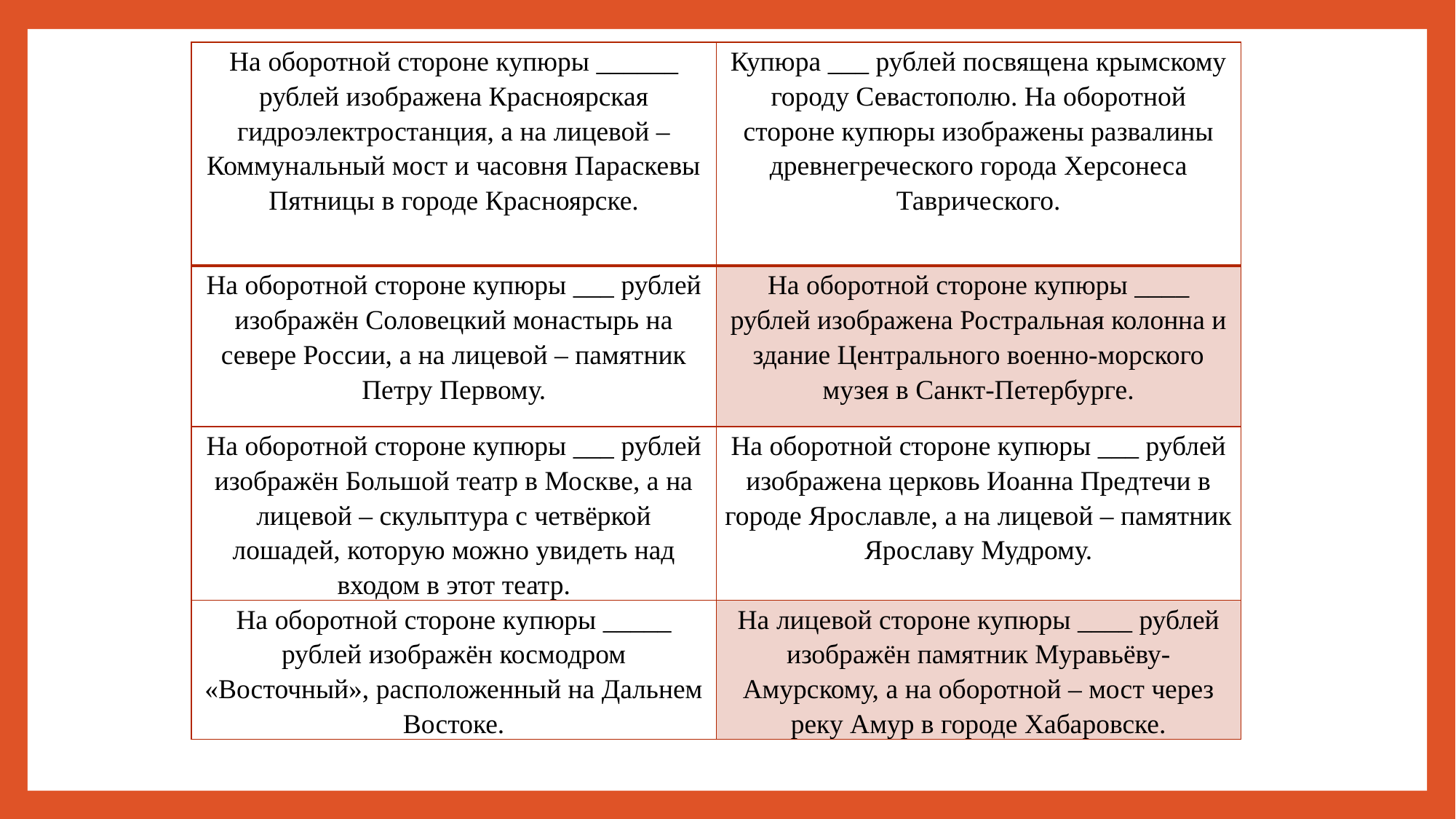

| На оборотной стороне купюры \_\_\_\_\_\_ рублей изображена Красноярская гидроэлектростанция, а на лицевой – Коммунальный мост и часовня Параскевы Пятницы в городе Красноярске. | Купюра ­­­\_\_\_ рублей посвящена крымскому городу Севастополю. На оборотной стороне купюры изображены развалины древнегреческого города Херсонеса Таврического. |
| --- | --- |
| На оборотной стороне купюры \_\_\_ рублей изображён Соловецкий монастырь на севере России, а на лицевой – памятник Петру Первому. | На оборотной стороне купюры \_\_\_\_ рублей изображена Ростральная колонна и здание Центрального военно-морского музея в Санкт-Петербурге. |
| На оборотной стороне купюры \_\_\_ рублей изображён Большой театр в Москве, а на лицевой – скульптура с четвёркой лошадей, которую можно увидеть над входом в этот театр. | На оборотной стороне купюры \_\_\_ рублей изображена церковь Иоанна Предтечи в городе Ярославле, а на лицевой – памятник Ярославу Мудрому. |
| На оборотной стороне купюры \_\_\_\_\_ рублей изображён космодром «Восточный», расположенный на Дальнем Востоке. | На лицевой стороне купюры \_\_\_\_ рублей изображён памятник Муравьёву-Амурскому, а на оборотной – мост через реку Амур в городе Хабаровске. |